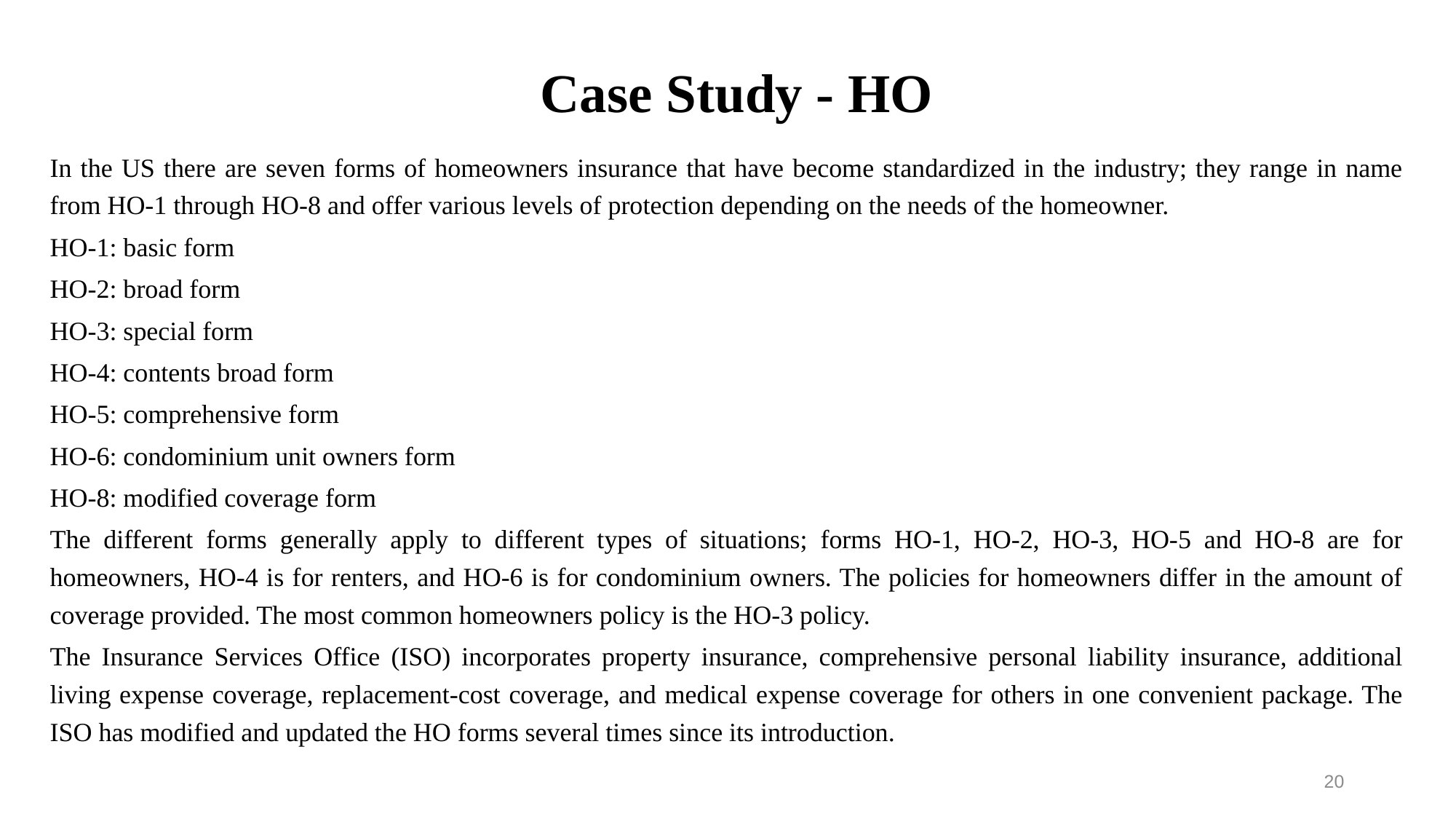

# Case Study - HO
In the US there are seven forms of homeowners insurance that have become standardized in the industry; they range in name from HO-1 through HO-8 and offer various levels of protection depending on the needs of the homeowner.
HO-1: basic form
HO-2: broad form
HO-3: special form
HO-4: contents broad form
HO-5: comprehensive form
HO-6: condominium unit owners form
HO-8: modified coverage form
The different forms generally apply to different types of situations; forms HO-1, HO-2, HO-3, HO-5 and HO-8 are for homeowners, HO-4 is for renters, and HO-6 is for condominium owners. The policies for homeowners differ in the amount of coverage provided. The most common homeowners policy is the HO-3 policy.
The Insurance Services Office (ISO) incorporates property insurance, comprehensive personal liability insurance, additional living expense coverage, replacement-cost coverage, and medical expense coverage for others in one convenient package. The ISO has modified and updated the HO forms several times since its introduction.

20